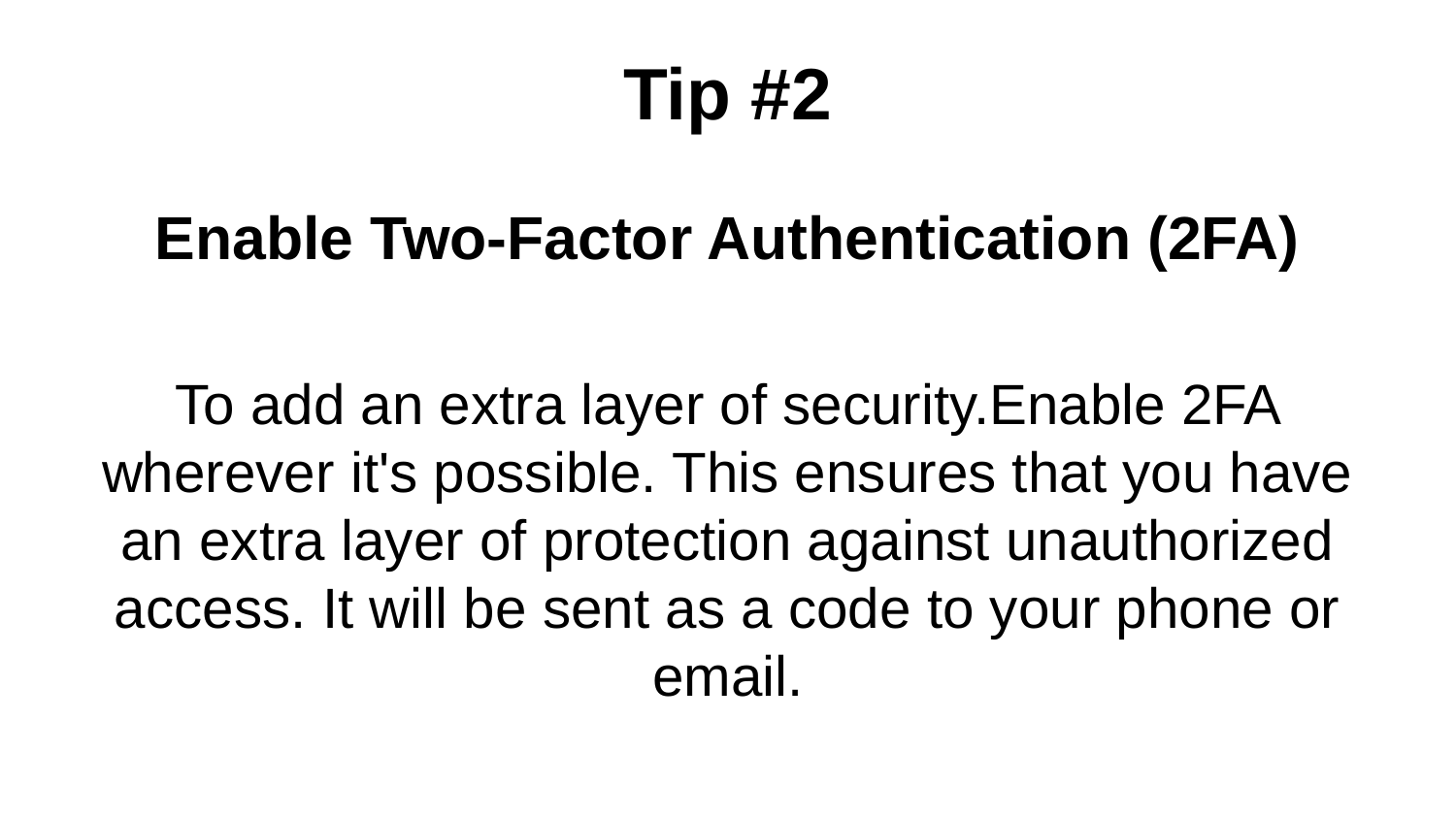

# Tip #2

Enable Two-Factor Authentication (2FA)

To add an extra layer of security.Enable 2FA wherever it's possible. This ensures that you have an extra layer of protection against unauthorized access. It will be sent as a code to your phone or email.